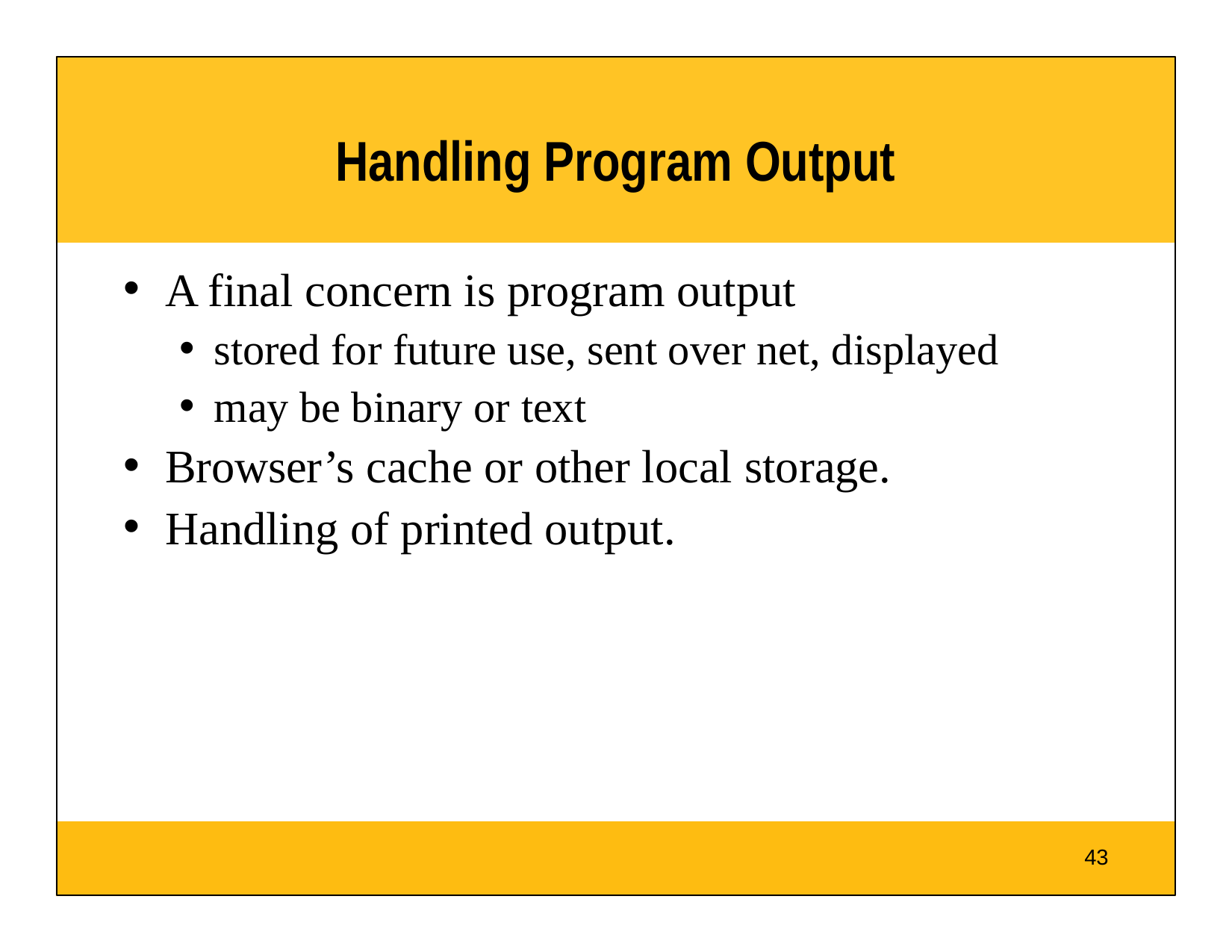

# Handling Program Output
A final concern is program output
stored for future use, sent over net, displayed
may be binary or text
Browser’s cache or other local storage.
Handling of printed output.
43